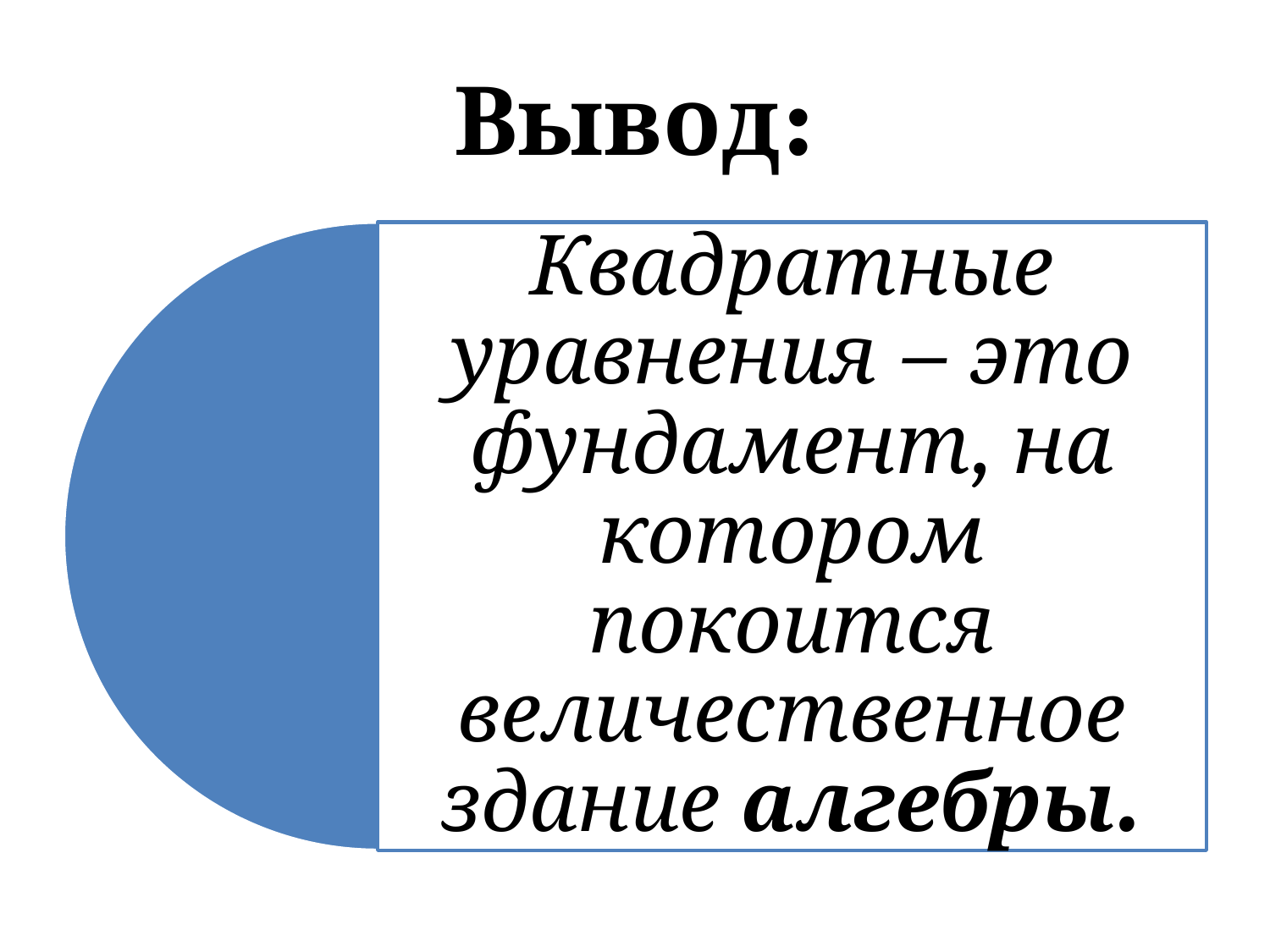

# Вывод:
Квадратные уравнения – это фундамент, на котором покоится величественное здание алгебры.